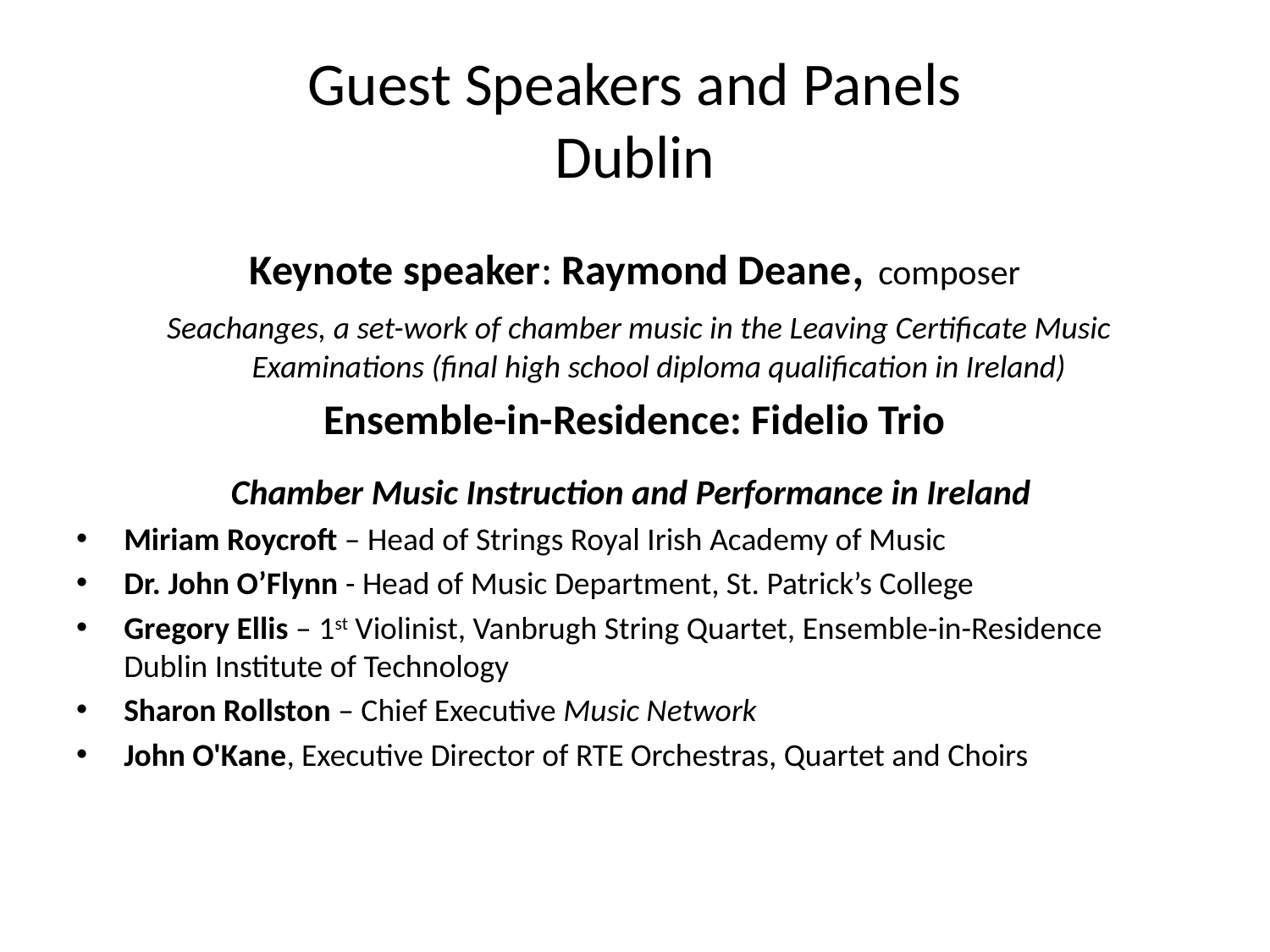

# Guest Speakers and Panels Dublin
Keynote speaker: Raymond Deane, composer
 Seachanges, a set-work of chamber music in the Leaving Certificate Music Examinations (final high school diploma qualification in Ireland)
Ensemble-in-Residence: Fidelio Trio

Chamber Music Instruction and Performance in Ireland
Miriam Roycroft – Head of Strings Royal Irish Academy of Music
Dr. John O’Flynn - Head of Music Department, St. Patrick’s College
Gregory Ellis – 1st Violinist, Vanbrugh String Quartet, Ensemble-in-Residence Dublin Institute of Technology
Sharon Rollston – Chief Executive Music Network
John O'Kane, Executive Director of RTE Orchestras, Quartet and Choirs